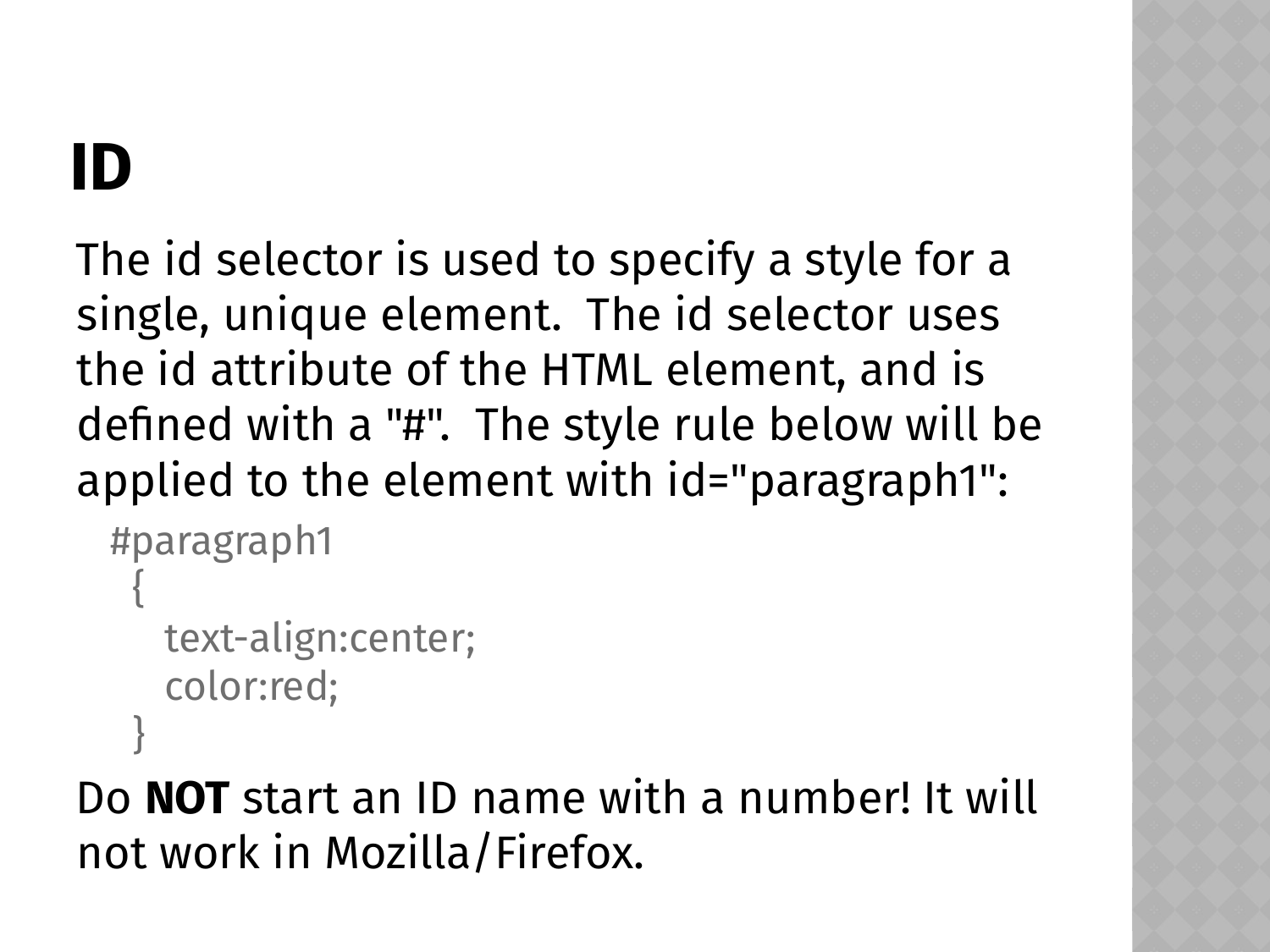

# ID
The id selector is used to specify a style for a single, unique element.  The id selector uses the id attribute of the HTML element, and is defined with a "#".  The style rule below will be applied to the element with id="paragraph1":
#paragraph1
  {
     text-align:center;
     color:red;
  }
Do NOT start an ID name with a number! It will not work in Mozilla/Firefox.